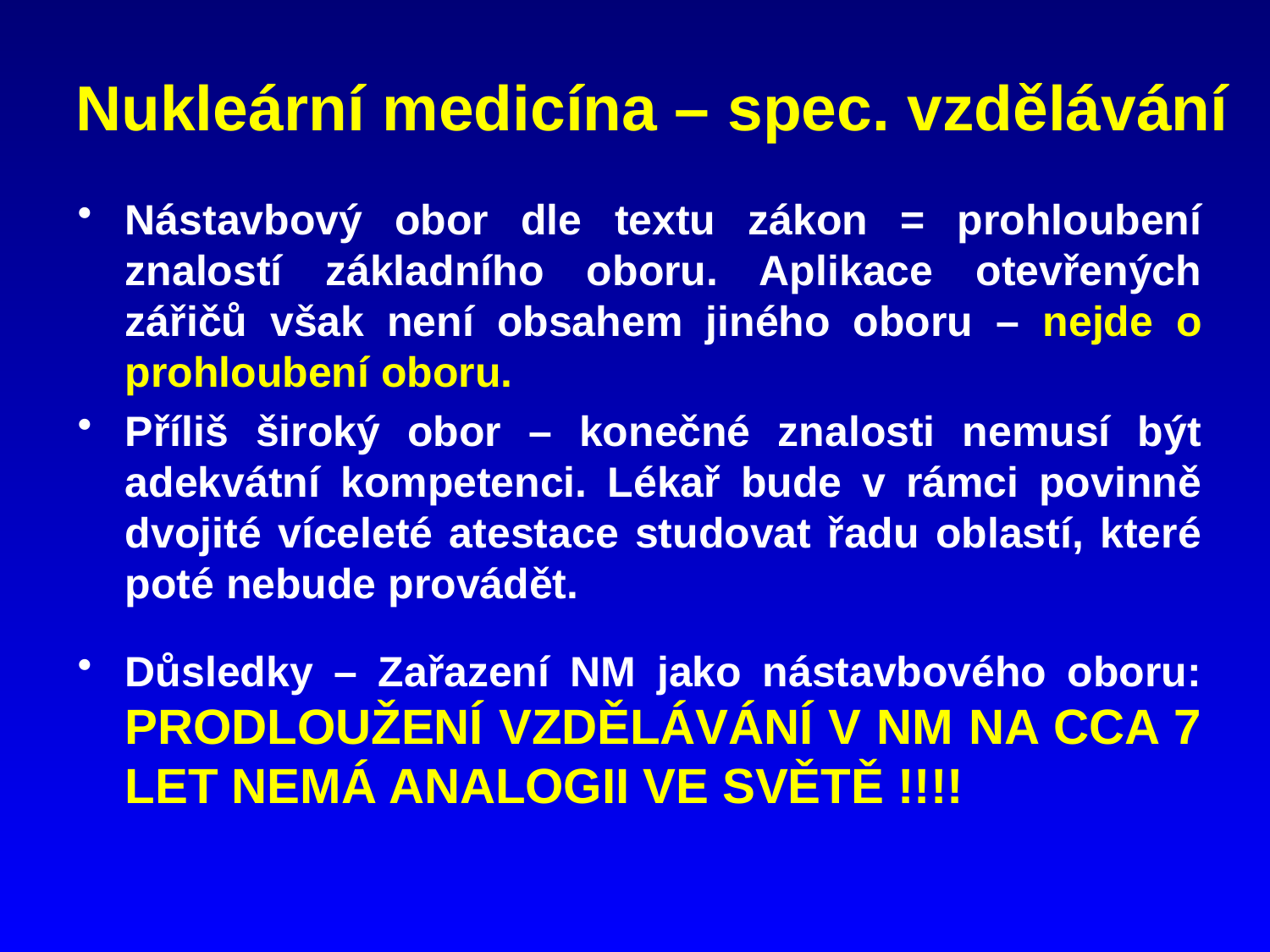

# Nukleární medicína – spec. vzdělávání
Nástavbový obor dle textu zákon = prohloubení znalostí základního oboru. Aplikace otevřených zářičů však není obsahem jiného oboru – nejde o prohloubení oboru.
Příliš široký obor – konečné znalosti nemusí být adekvátní kompetenci. Lékař bude v rámci povinně dvojité víceleté atestace studovat řadu oblastí, které poté nebude provádět.

Důsledky – Zařazení NM jako nástavbového oboru: PRODLOUŽENÍ VZDĚLÁVÁNÍ V NM NA CCA 7 LET NEMÁ ANALOGII VE SVĚTĚ !!!!